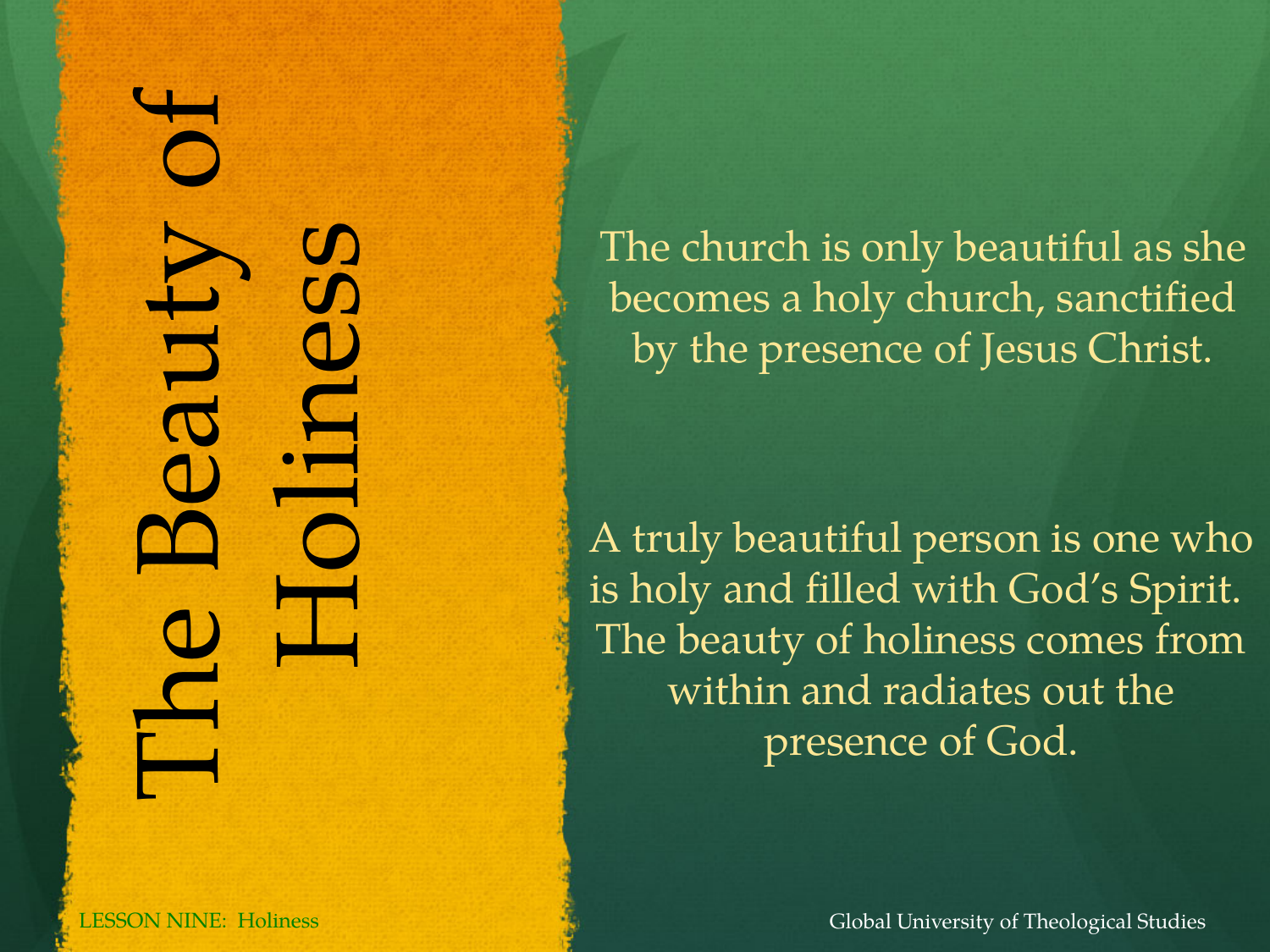

The Beauty of Holiness
The church is only beautiful as she becomes a holy church, sanctified by the presence of Jesus Christ.
A truly beautiful person is one who is holy and filled with God’s Spirit.  The beauty of holiness comes from within and radiates out the presence of God.
Global University of Theological Studies
LESSON NINE:  Holiness